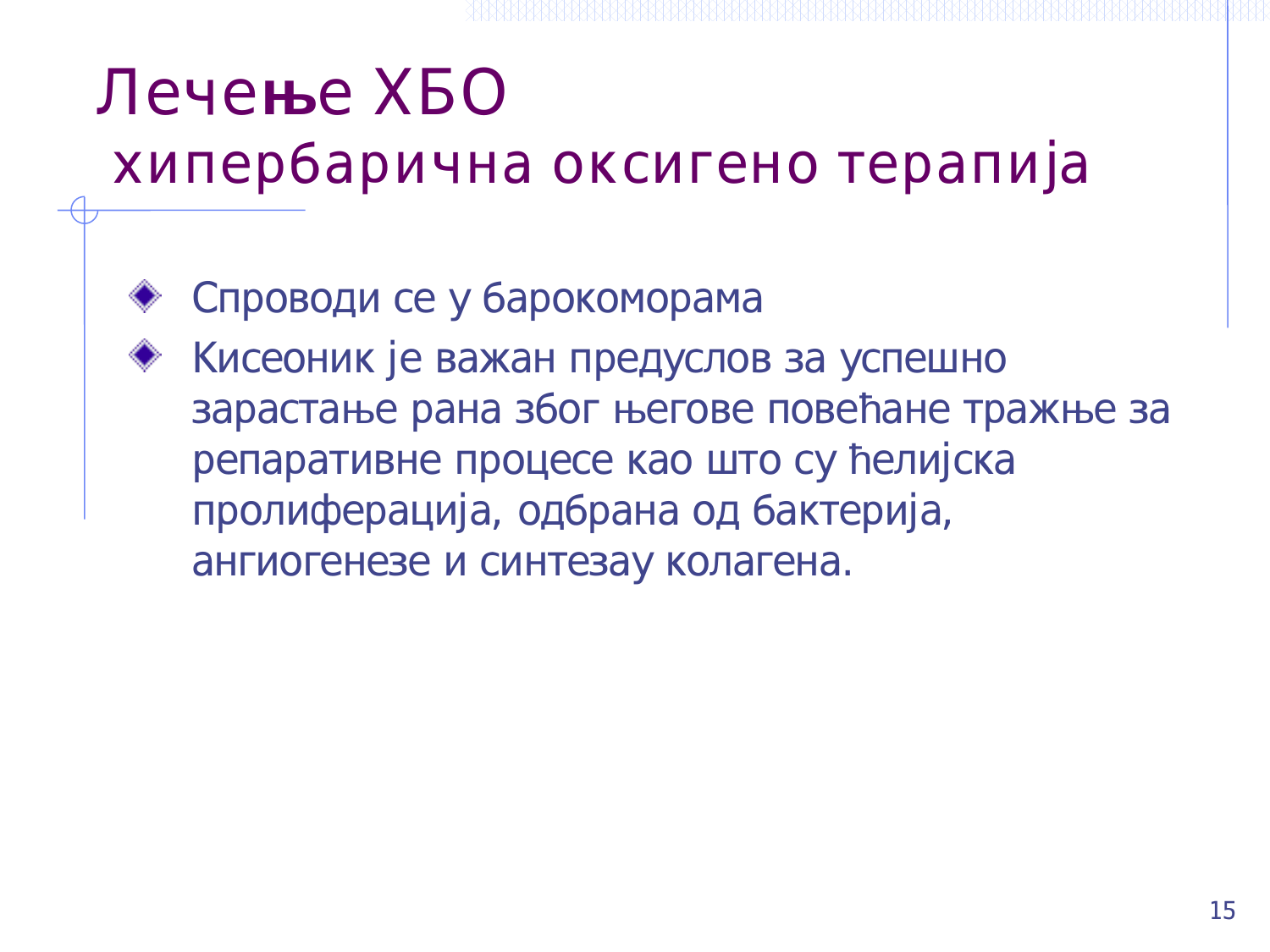

# Лечење ХБО хипербарична оксигено терапија
Спроводи се у барокоморама
Кисеоник је важан предуслов за успешно зарастање рана због његове повећане тражње за репаративне процесе као што су ћелијска пролиферација, одбрана од бактерија, ангиогенезе и синтезау колагена.
15